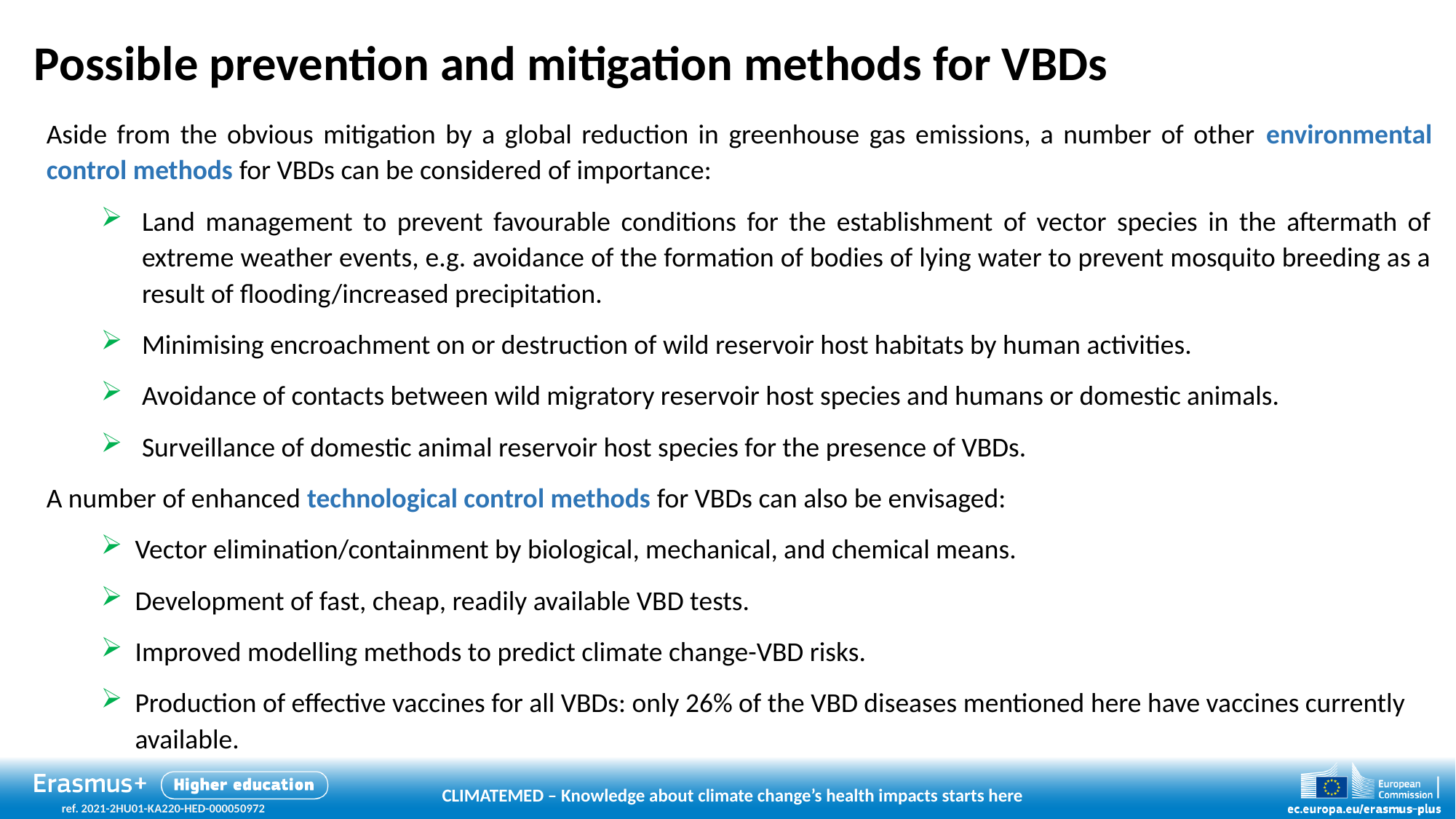

# Possible prevention and mitigation methods for VBDs
Aside from the obvious mitigation by a global reduction in greenhouse gas emissions, a number of other environmental control methods for VBDs can be considered of importance:
Land management to prevent favourable conditions for the establishment of vector species in the aftermath of extreme weather events, e.g. avoidance of the formation of bodies of lying water to prevent mosquito breeding as a result of flooding/increased precipitation.
Minimising encroachment on or destruction of wild reservoir host habitats by human activities.
Avoidance of contacts between wild migratory reservoir host species and humans or domestic animals.
Surveillance of domestic animal reservoir host species for the presence of VBDs.
A number of enhanced technological control methods for VBDs can also be envisaged:
Vector elimination/containment by biological, mechanical, and chemical means.
Development of fast, cheap, readily available VBD tests.
Improved modelling methods to predict climate change-VBD risks.
Production of effective vaccines for all VBDs: only 26% of the VBD diseases mentioned here have vaccines currently available.